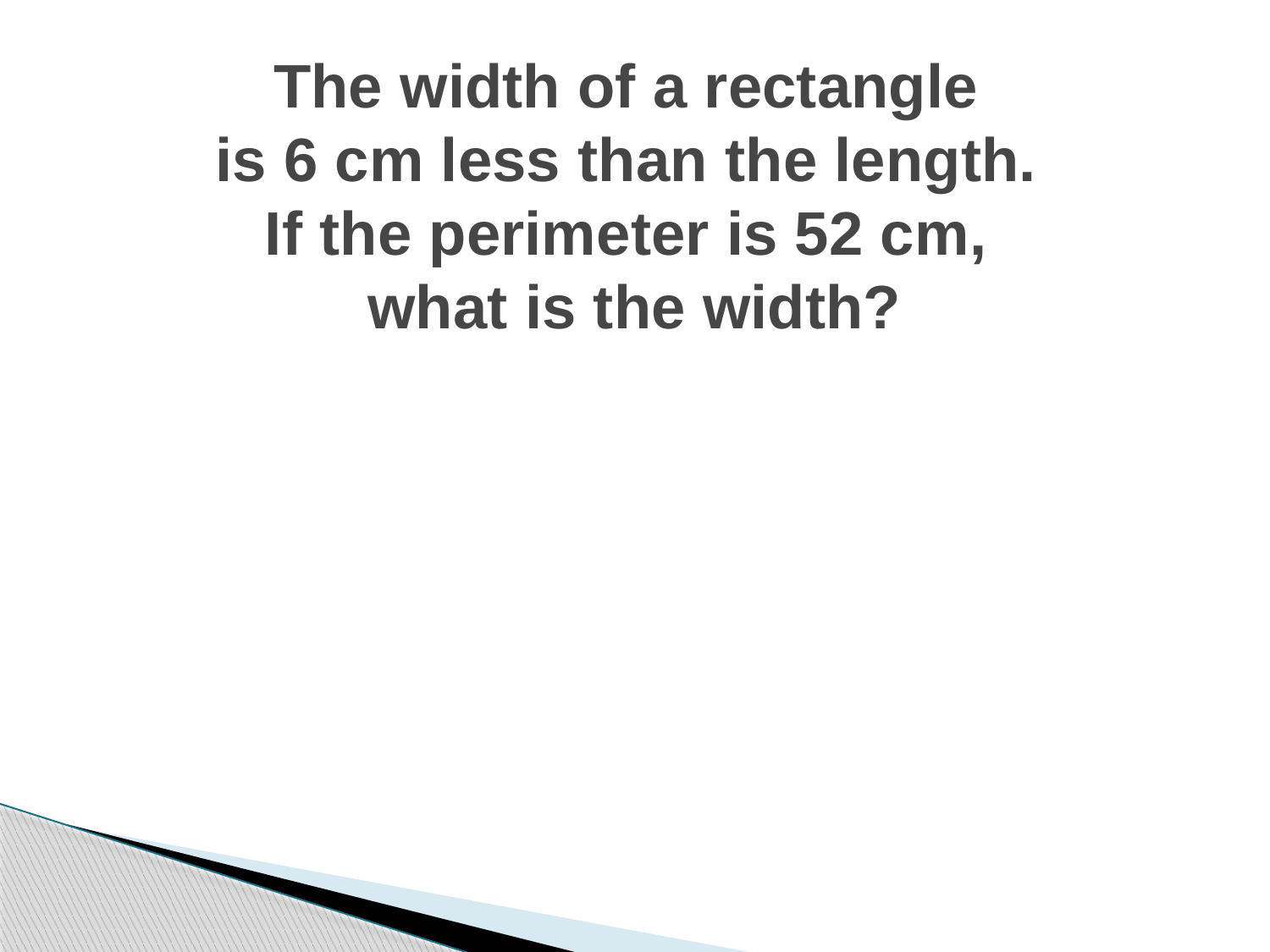

# The width of a rectangle is 6 cm less than the length. If the perimeter is 52 cm, what is the width?